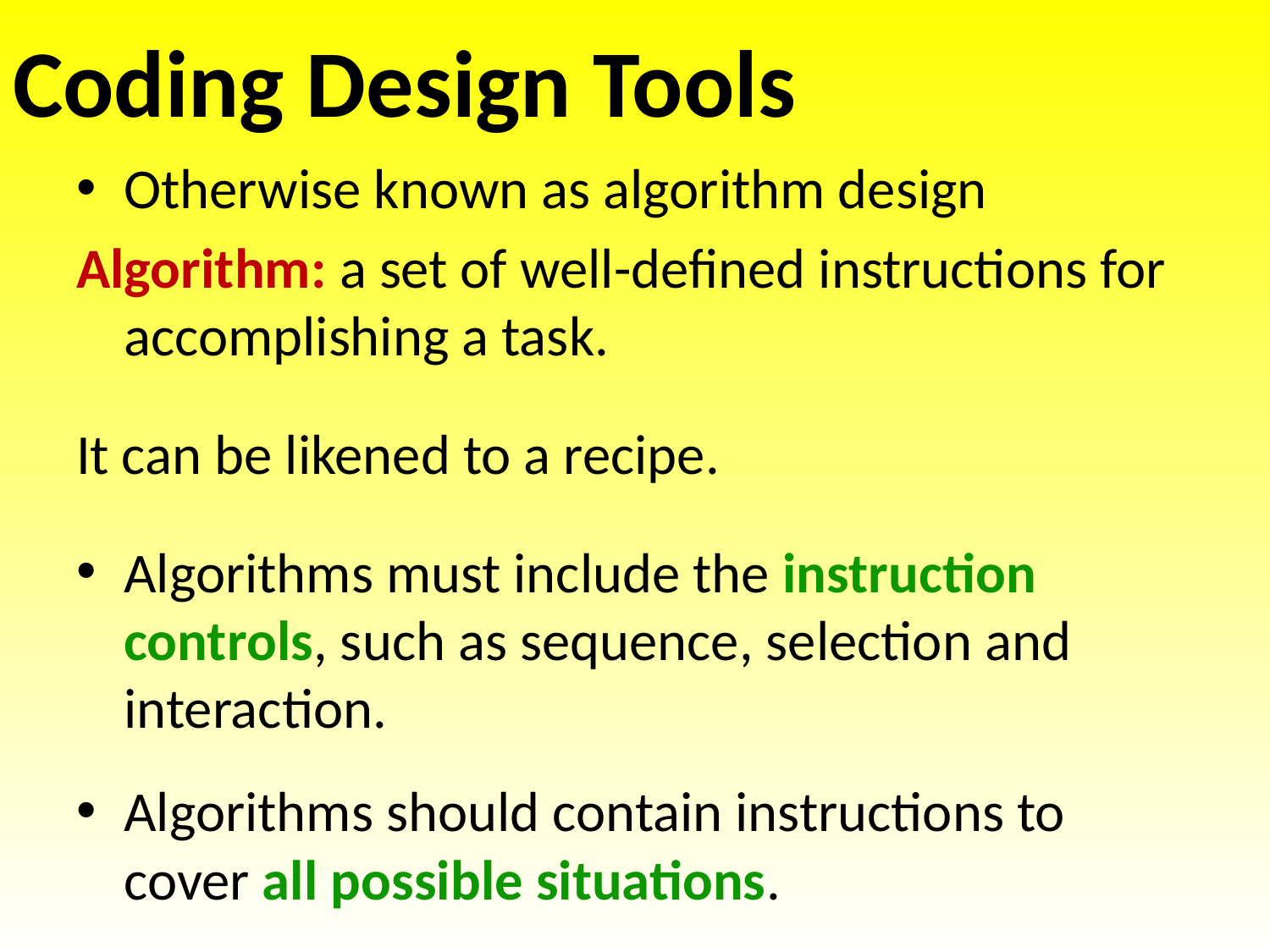

# Coding Design Tools
Otherwise known as algorithm design
Algorithm: a set of well-defined instructions for accomplishing a task.

It can be likened to a recipe.

Algorithms must include the instruction controls, such as sequence, selection and interaction.

Algorithms should contain instructions to cover all possible situations.